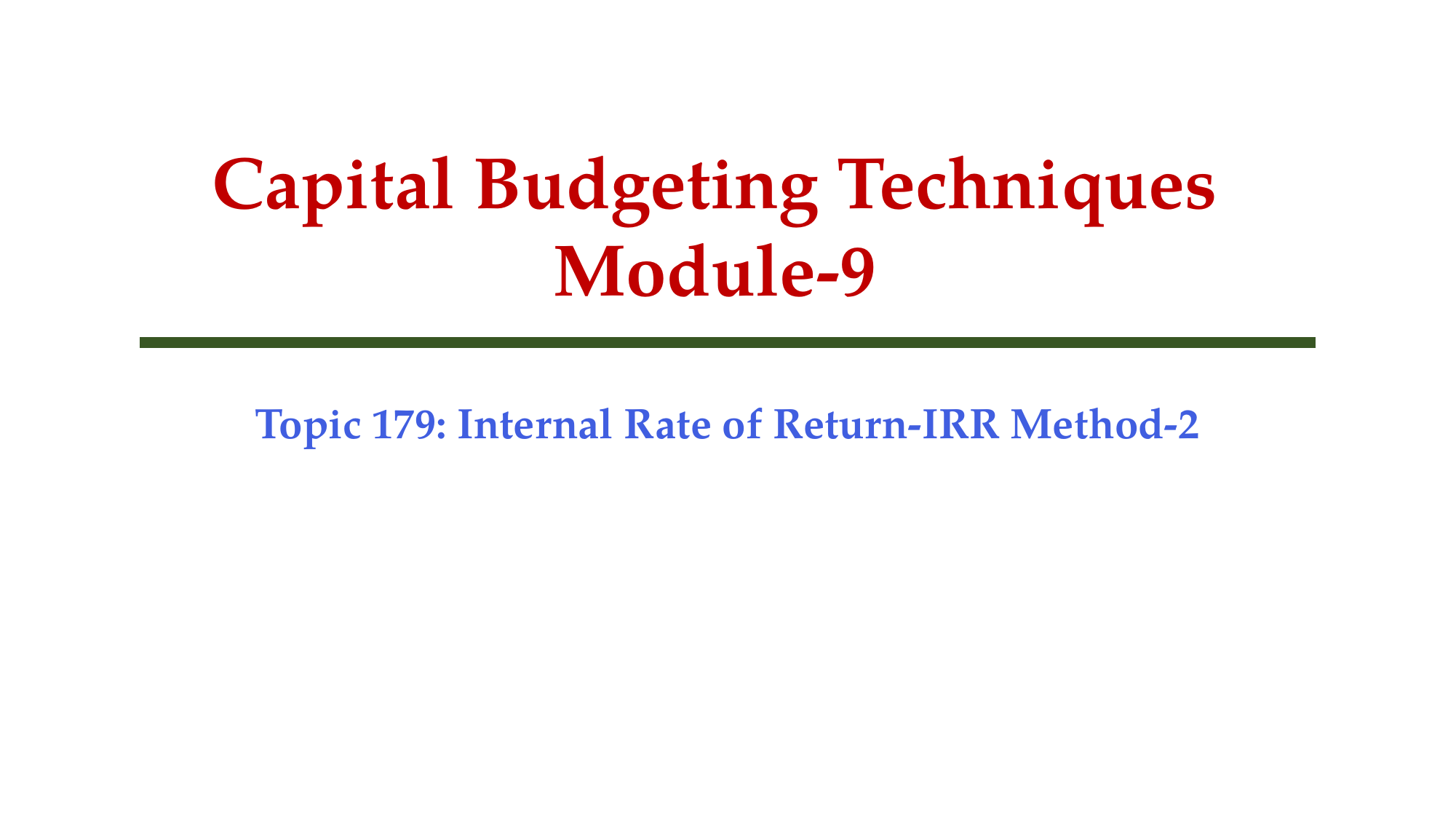

Capital Budgeting Techniques
Module-9
Topic 179: Internal Rate of Return-IRR Method-2